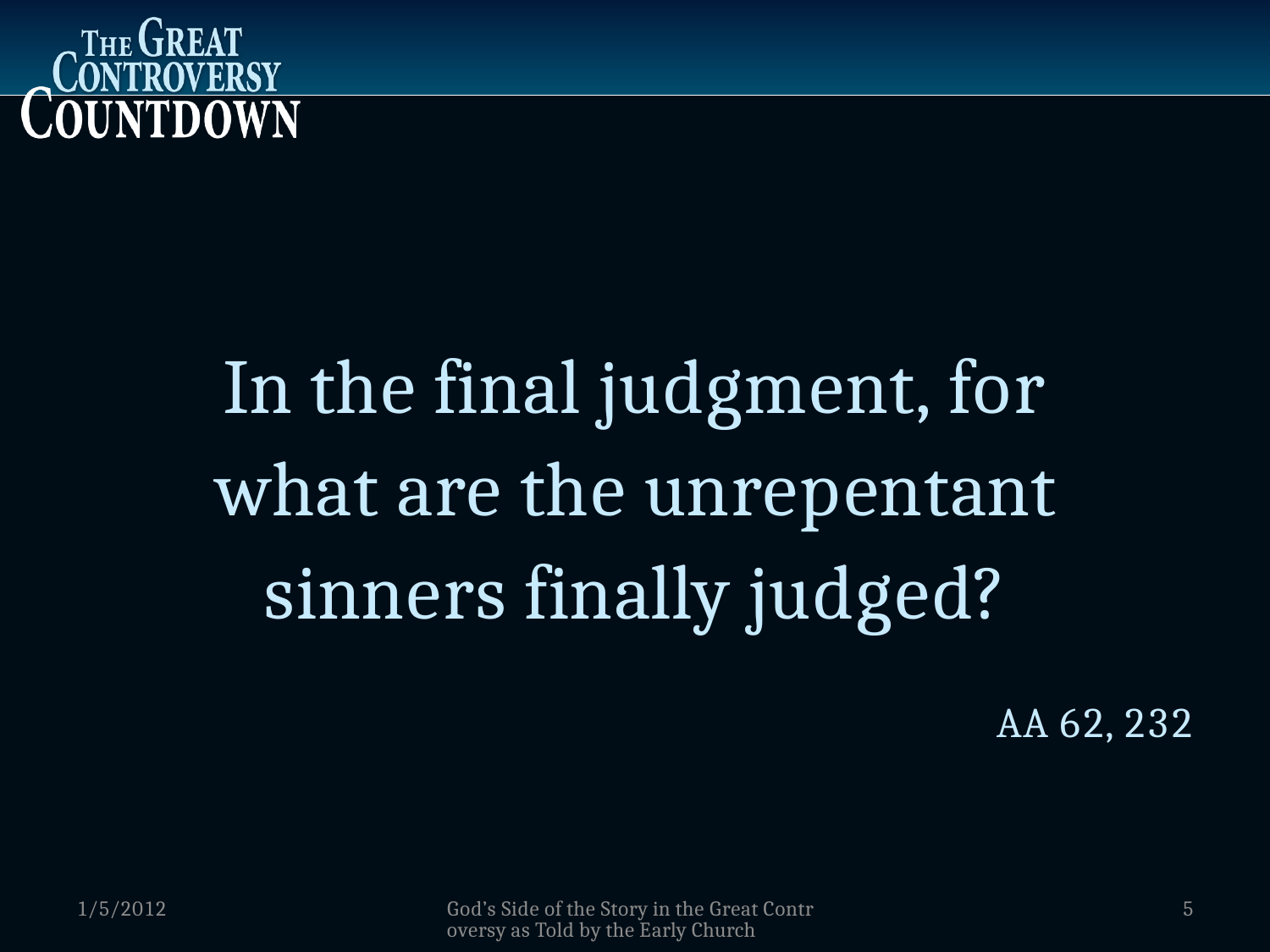

In the final judgment, for
what are the unrepentant
sinners finally judged?

AA 62, 232
1/5/2012
God’s Side of the Story in the Great Controversy as Told by the Early Church
5